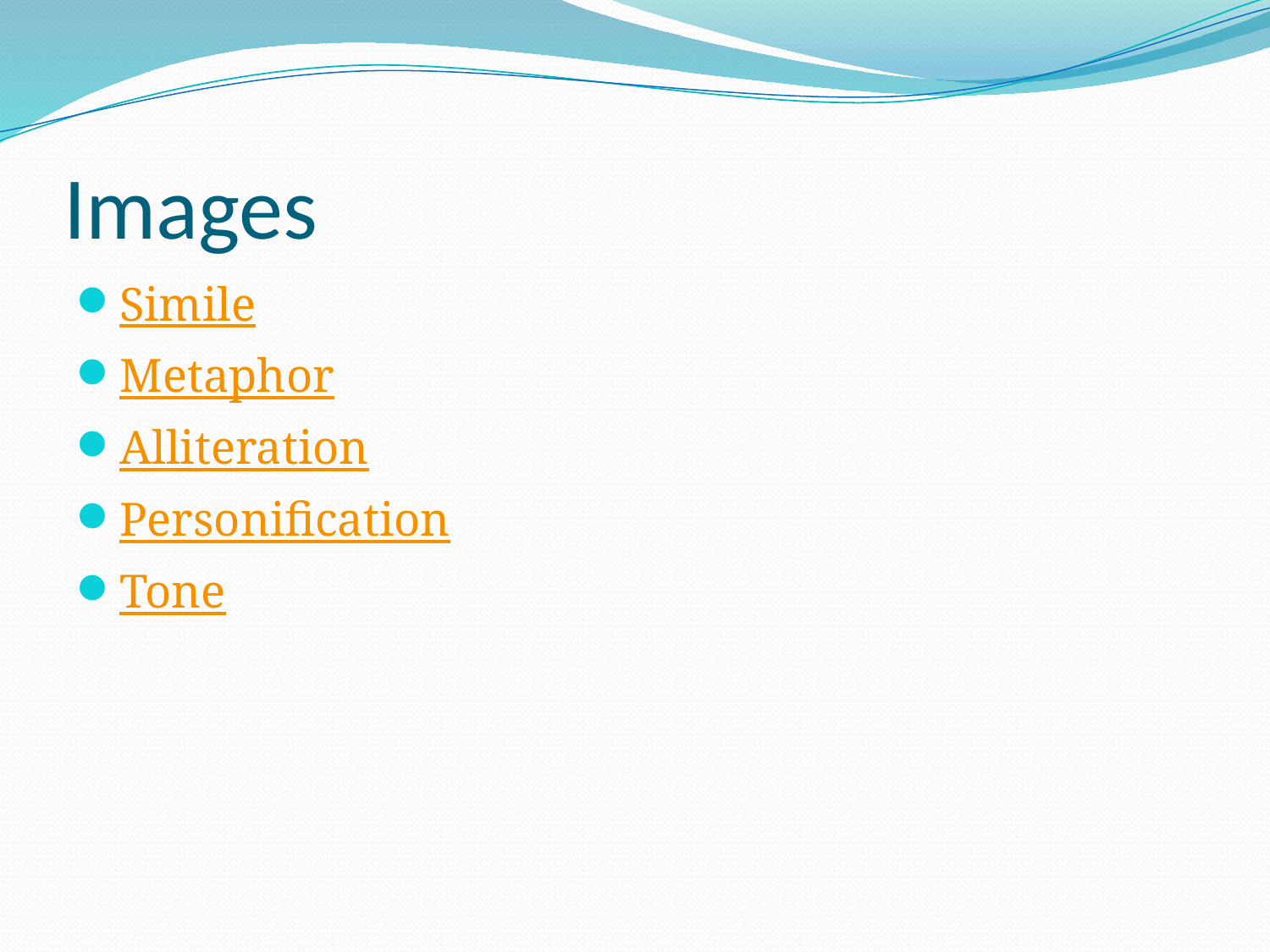

# Images
Simile
Metaphor
Alliteration
Personification
Tone